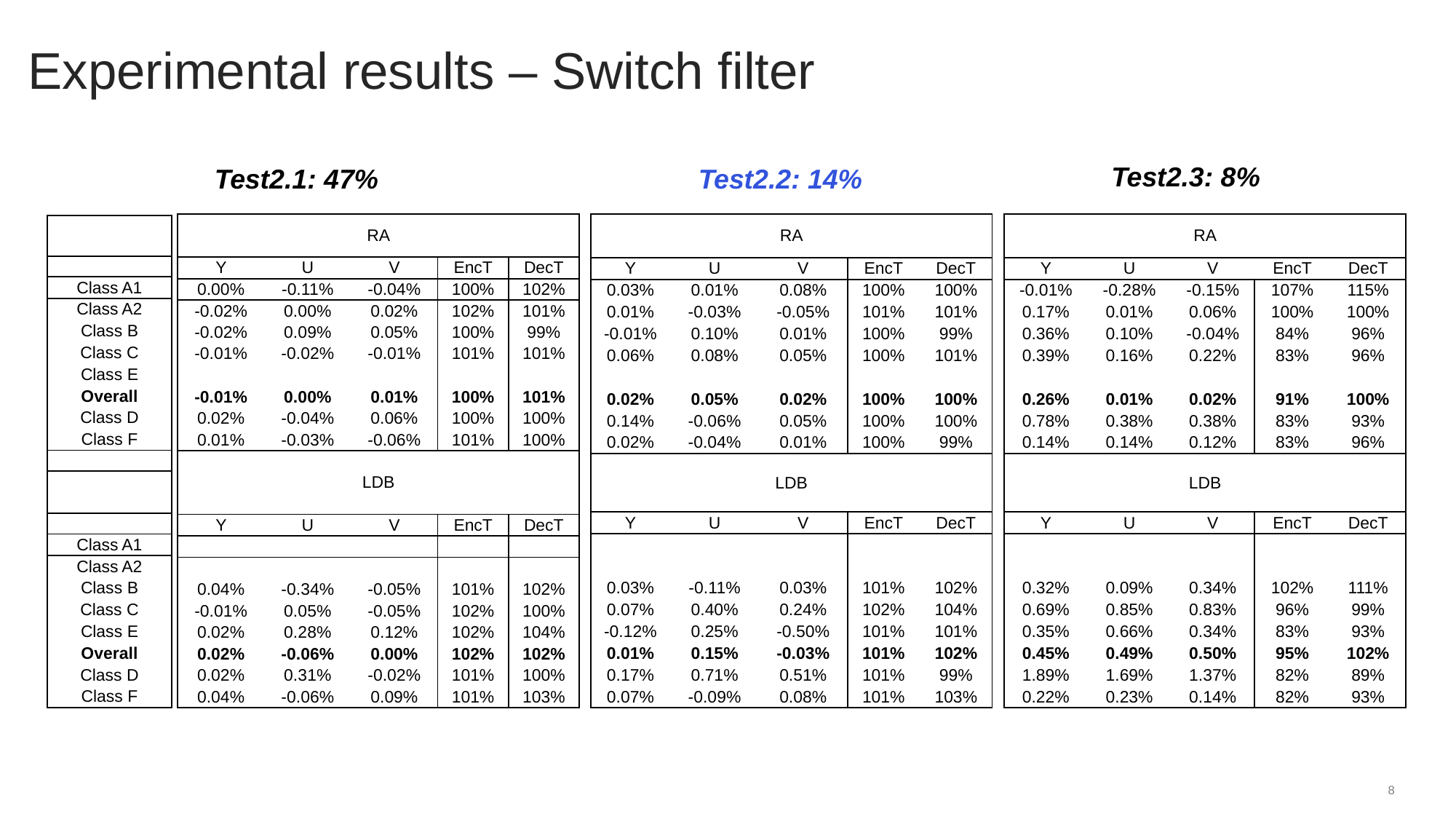

# Experimental results – Switch filter
Test2.3: 8%
Test2.1: 47%
Test2.2: 14%

| RA |  |  |  |  |
| --- | --- | --- | --- | --- |
| Y | U | V | EncT | DecT |
| 0.00% | -0.11% | -0.04% | 100% | 102% |
| -0.02% | 0.00% | 0.02% | 102% | 101% |
| -0.02% | 0.09% | 0.05% | 100% | 99% |
| -0.01% | -0.02% | -0.01% | 101% | 101% |
|  |  |  |  |  |
| -0.01% | 0.00% | 0.01% | 100% | 101% |
| 0.02% | -0.04% | 0.06% | 100% | 100% |
| 0.01% | -0.03% | -0.06% | 101% | 100% |
| LDB |  |  |  |  |
| Y | U | V | EncT | DecT |
|  |  |  |  |  |
|  |  |  |  |  |
| 0.04% | -0.34% | -0.05% | 101% | 102% |
| -0.01% | 0.05% | -0.05% | 102% | 100% |
| 0.02% | 0.28% | 0.12% | 102% | 104% |
| 0.02% | -0.06% | 0.00% | 102% | 102% |
| 0.02% | 0.31% | -0.02% | 101% | 100% |
| 0.04% | -0.06% | 0.09% | 101% | 103% |
| RA |  |  |  |  |
| --- | --- | --- | --- | --- |
| Y | U | V | EncT | DecT |
| 0.03% | 0.01% | 0.08% | 100% | 100% |
| 0.01% | -0.03% | -0.05% | 101% | 101% |
| -0.01% | 0.10% | 0.01% | 100% | 99% |
| 0.06% | 0.08% | 0.05% | 100% | 101% |
|  |  |  |  |  |
| 0.02% | 0.05% | 0.02% | 100% | 100% |
| 0.14% | -0.06% | 0.05% | 100% | 100% |
| 0.02% | -0.04% | 0.01% | 100% | 99% |
| LDB |  |  |  |  |
| Y | U | V | EncT | DecT |
|  |  |  |  |  |
|  |  |  |  |  |
| 0.03% | -0.11% | 0.03% | 101% | 102% |
| 0.07% | 0.40% | 0.24% | 102% | 104% |
| -0.12% | 0.25% | -0.50% | 101% | 101% |
| 0.01% | 0.15% | -0.03% | 101% | 102% |
| 0.17% | 0.71% | 0.51% | 101% | 99% |
| 0.07% | -0.09% | 0.08% | 101% | 103% |
| RA |  |  |  |  |
| --- | --- | --- | --- | --- |
| Y | U | V | EncT | DecT |
| -0.01% | -0.28% | -0.15% | 107% | 115% |
| 0.17% | 0.01% | 0.06% | 100% | 100% |
| 0.36% | 0.10% | -0.04% | 84% | 96% |
| 0.39% | 0.16% | 0.22% | 83% | 96% |
|  |  |  |  |  |
| 0.26% | 0.01% | 0.02% | 91% | 100% |
| 0.78% | 0.38% | 0.38% | 83% | 93% |
| 0.14% | 0.14% | 0.12% | 83% | 96% |
| LDB |  |  |  |  |
| Y | U | V | EncT | DecT |
|  |  |  |  |  |
|  |  |  |  |  |
| 0.32% | 0.09% | 0.34% | 102% | 111% |
| 0.69% | 0.85% | 0.83% | 96% | 99% |
| 0.35% | 0.66% | 0.34% | 83% | 93% |
| 0.45% | 0.49% | 0.50% | 95% | 102% |
| 1.89% | 1.69% | 1.37% | 82% | 89% |
| 0.22% | 0.23% | 0.14% | 82% | 93% |
|  |
| --- |
|  |
|  |
| Class A1 |
| Class A2 |
| Class B |
| Class C |
| Class E |
| Overall |
| Class D |
| Class F |
|  |
|  |
|  |
|  |
| Class A1 |
| Class A2 |
| Class B |
| Class C |
| Class E |
| Overall |
| Class D |
| Class F |